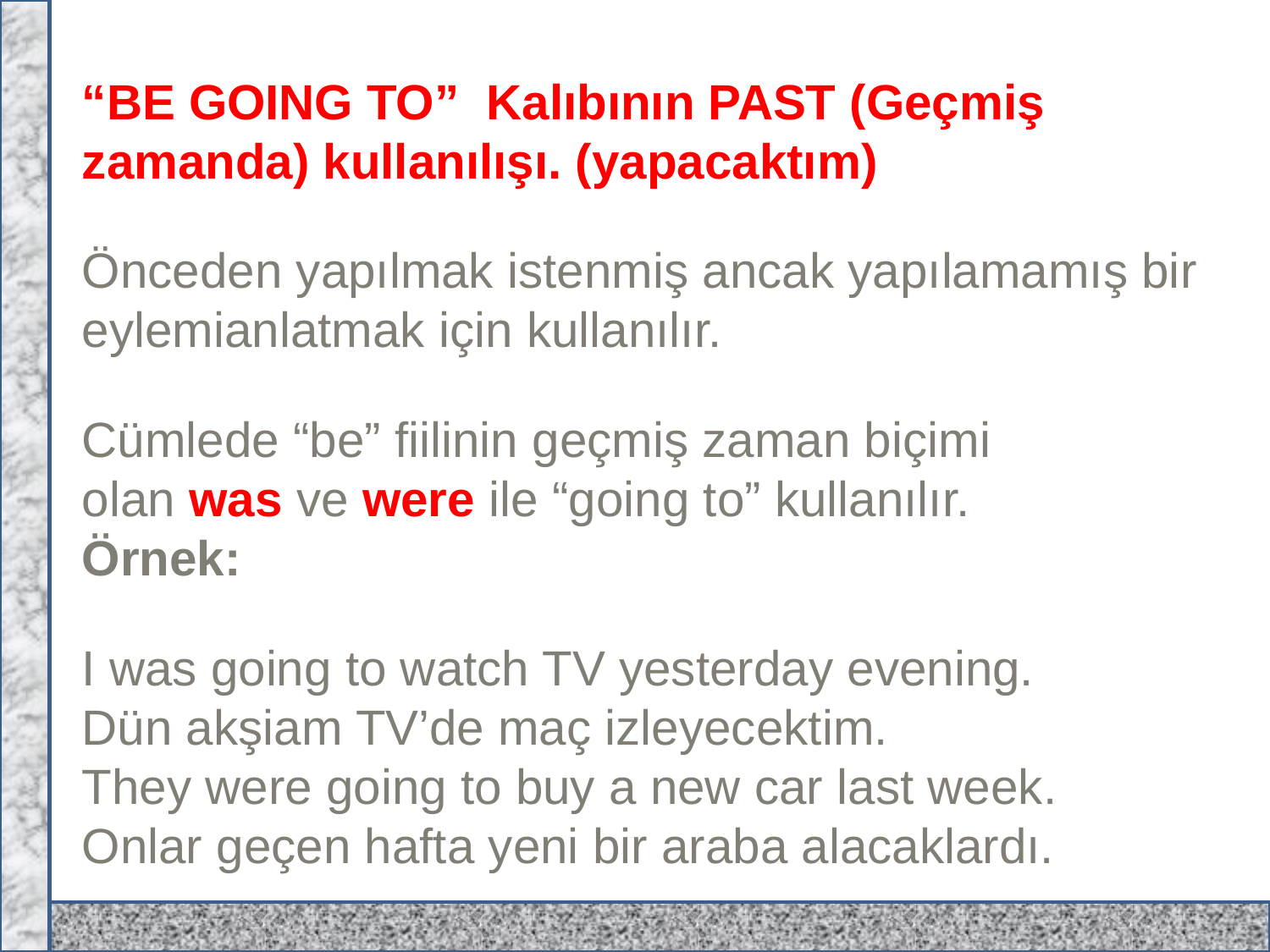

“BE GOING TO”  Kalıbının PAST (Geçmiş zamanda) kullanılışı. (yapacaktım)

Önceden yapılmak istenmiş ancak yapılamamış bir eylemianlatmak için kullanılır.

Cümlede “be” fiilinin geçmiş zaman biçimi olan was ve were ile “going to” kullanılır.
Örnek:

I was going to watch TV yesterday evening.
Dün akşiam TV’de maç izleyecektim.
They were going to buy a new car last week.
Onlar geçen hafta yeni bir araba alacaklardı.